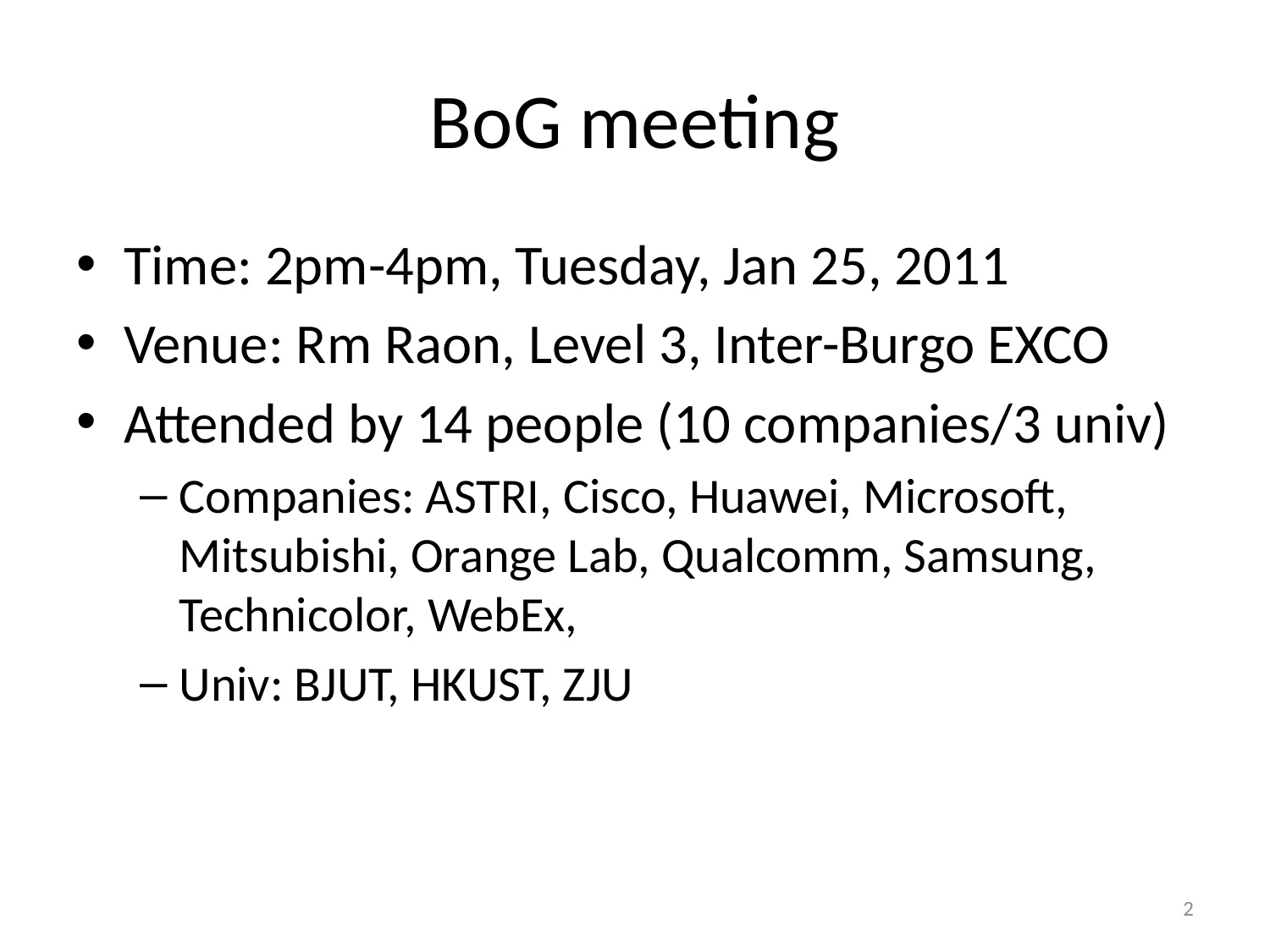

# BoG meeting
Time: 2pm-4pm, Tuesday, Jan 25, 2011
Venue: Rm Raon, Level 3, Inter-Burgo EXCO
Attended by 14 people (10 companies/3 univ)
Companies: ASTRI, Cisco, Huawei, Microsoft, Mitsubishi, Orange Lab, Qualcomm, Samsung, Technicolor, WebEx,
Univ: BJUT, HKUST, ZJU
2